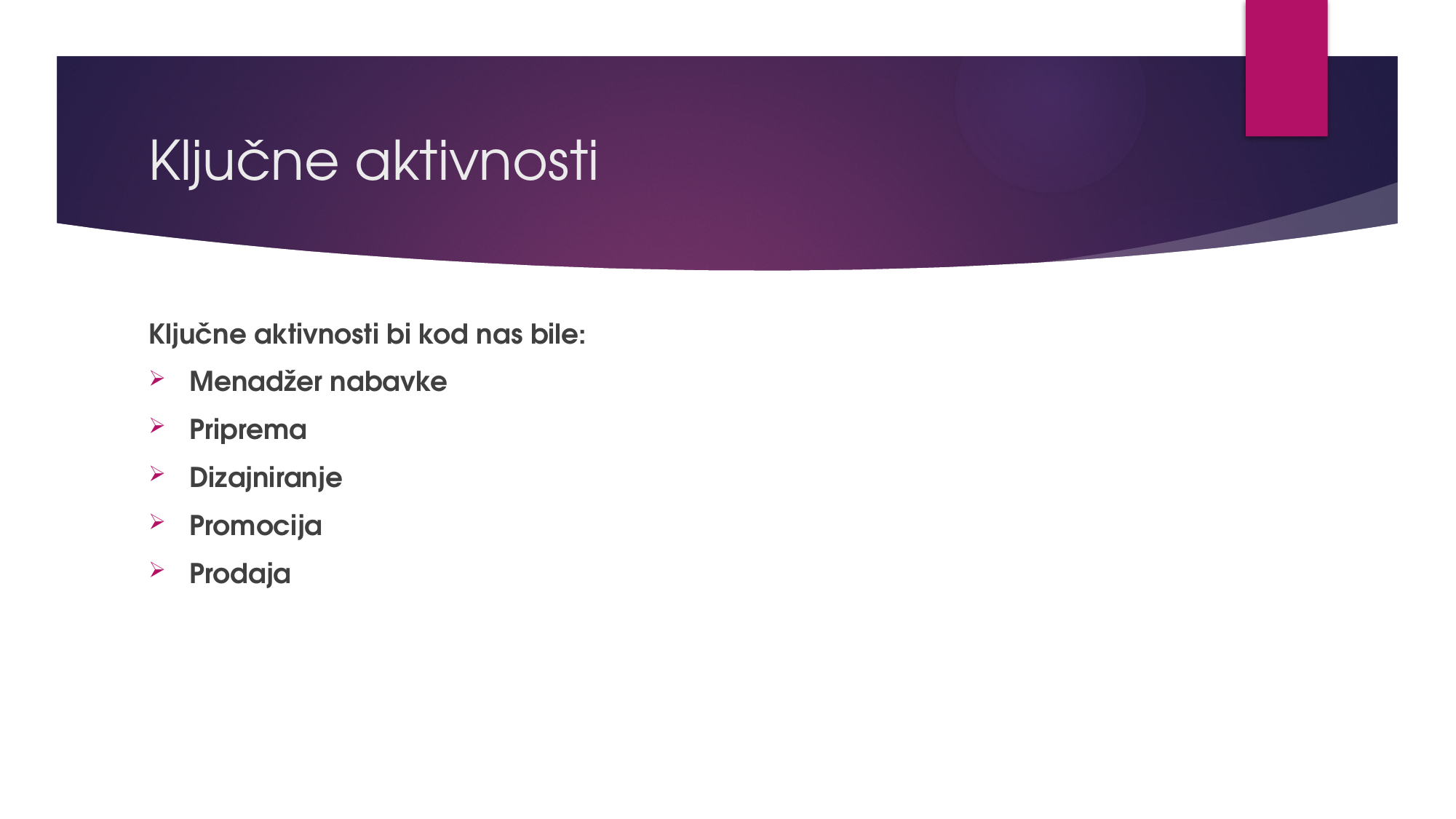

# Ključne aktivnosti
Ključne aktivnosti bi kod nas bile:
Menadžer nabavke
Priprema
Dizajniranje
Promocija
Prodaja